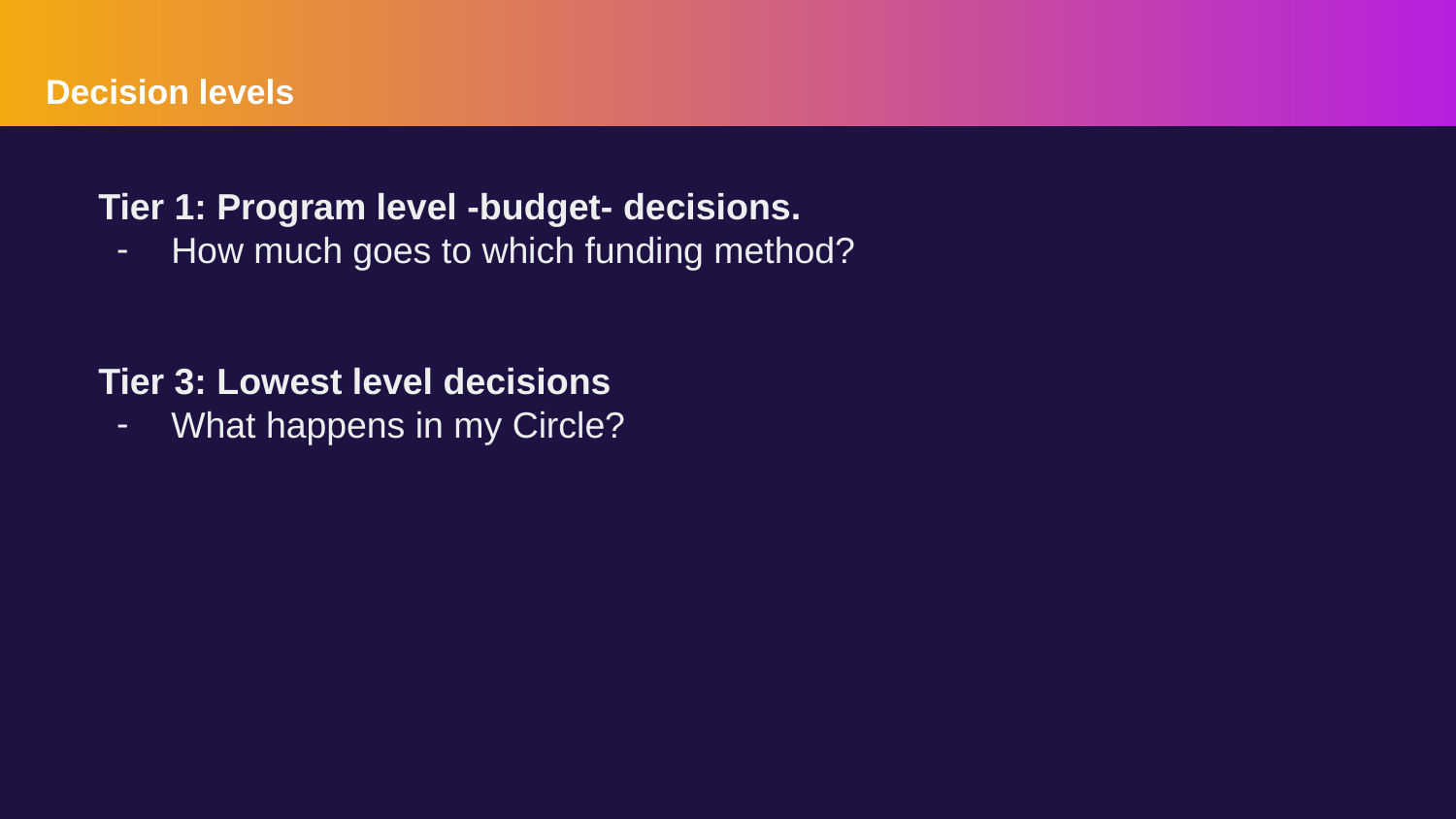

# Decision levels
Tier 1: Program level -budget- decisions.
How much goes to which funding method?

Tier 3: Lowest level decisions
What happens in my Circle?